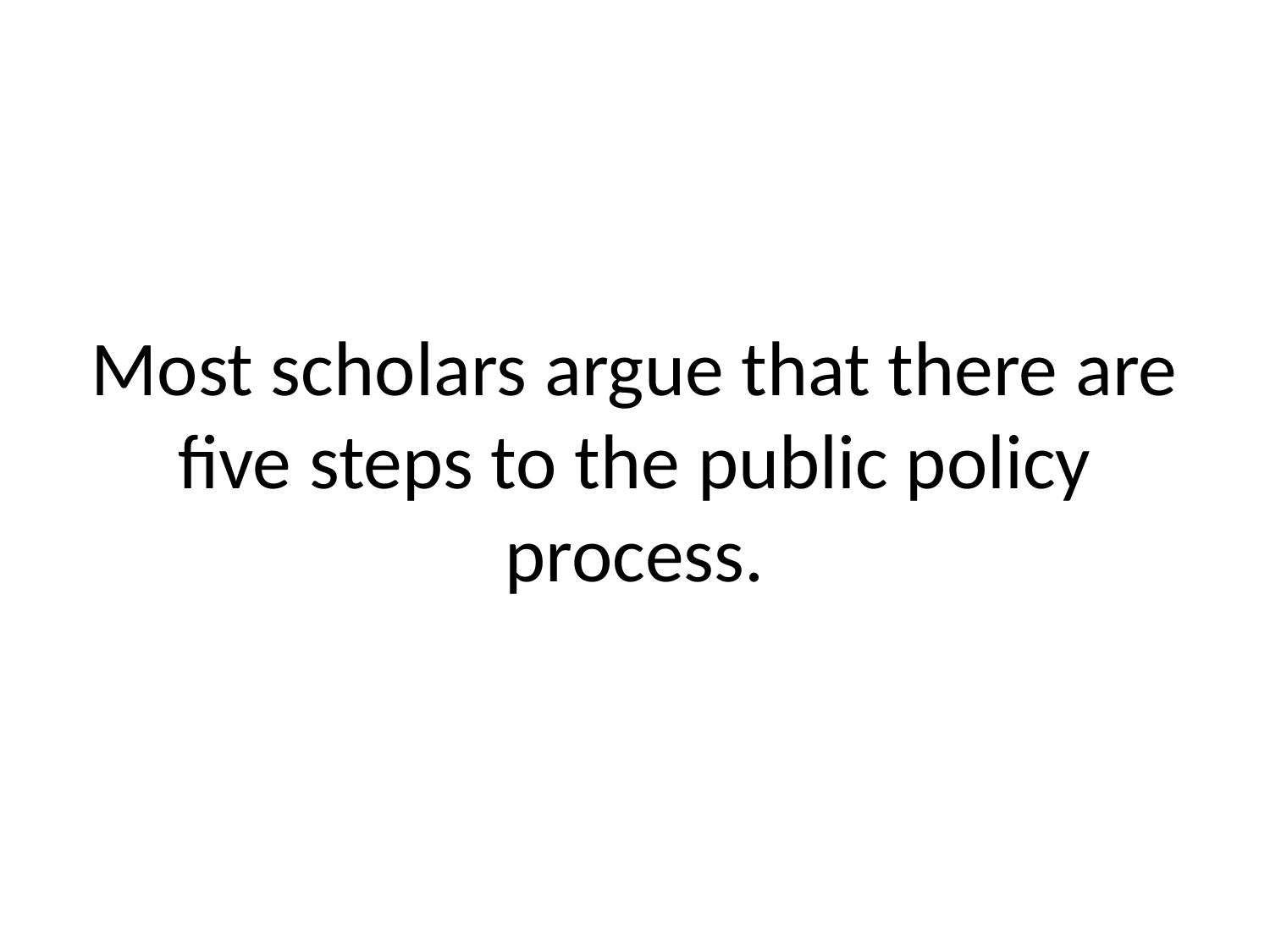

# Most scholars argue that there are five steps to the public policy process.